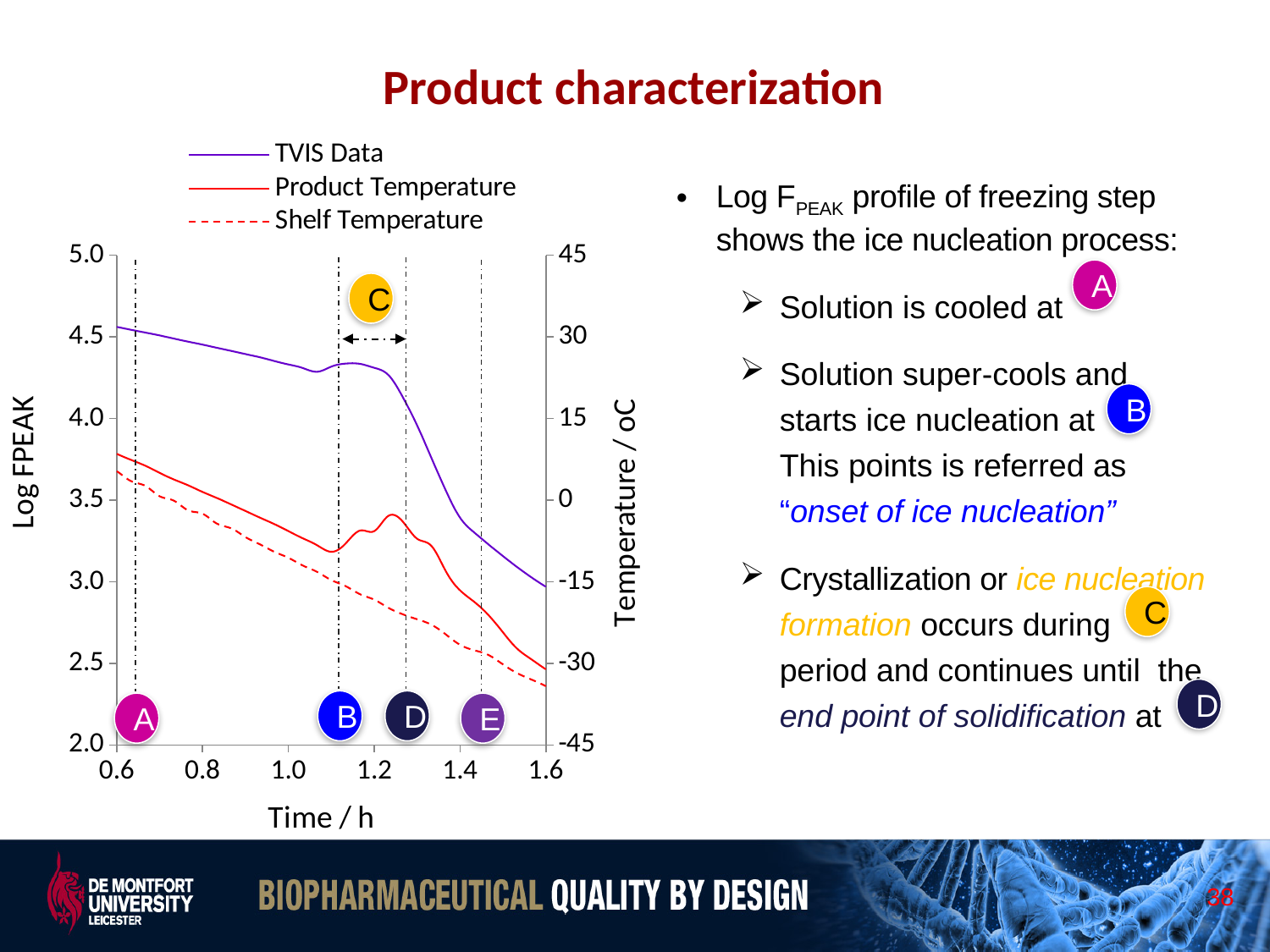

# Product characterization

### Chart

| Category |  |  |  |
|---|---|---|---|
Log FPEAK profile of freezing step shows the ice nucleation process:
Solution is cooled at
Solution super-cools and starts ice nucleation at       This points is referred as “onset of ice nucleation”
Crystallization or ice nucleation formation occurs during       period and continues until  the end point of solidification at
A
B
C
D
B
D
A
E
C